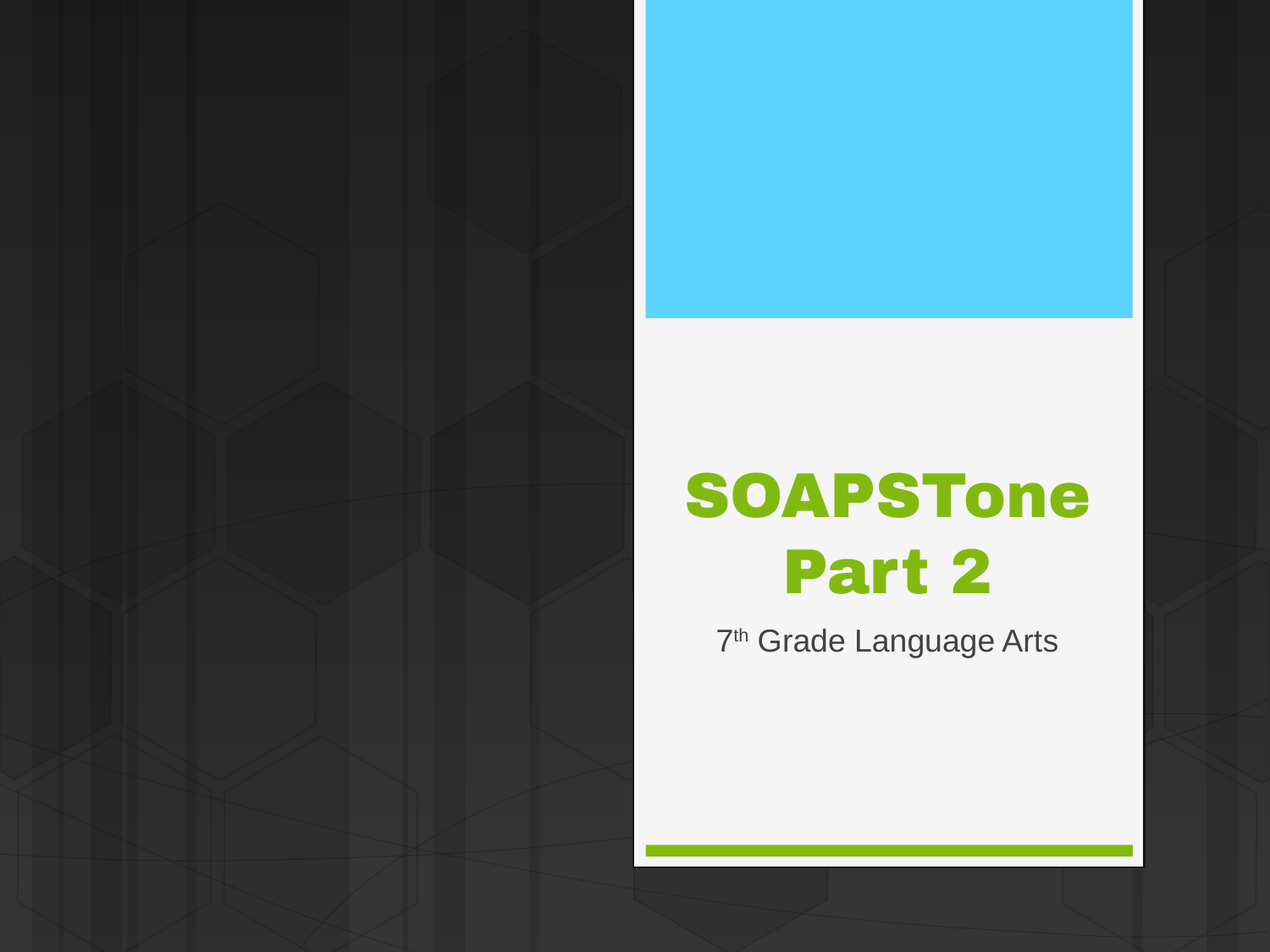

# SOAPSTone Part 2
7th Grade Language Arts